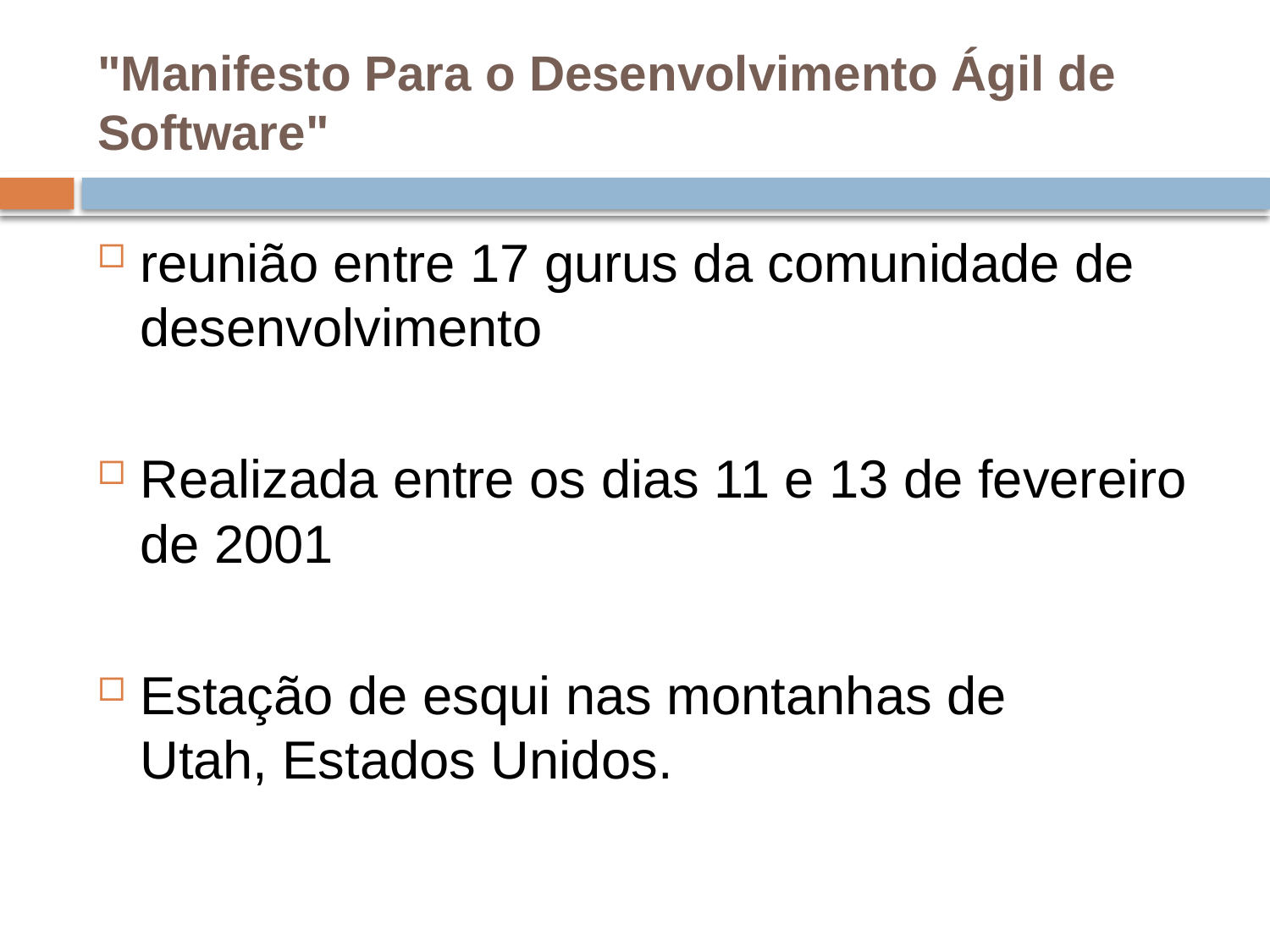

# "Manifesto Para o Desenvolvimento Ágil de Software"
reunião entre 17 gurus da comunidade de desenvolvimento

Realizada entre os dias 11 e 13 de fevereiro de 2001

Estação de esqui nas montanhas de
Utah, Estados Unidos.